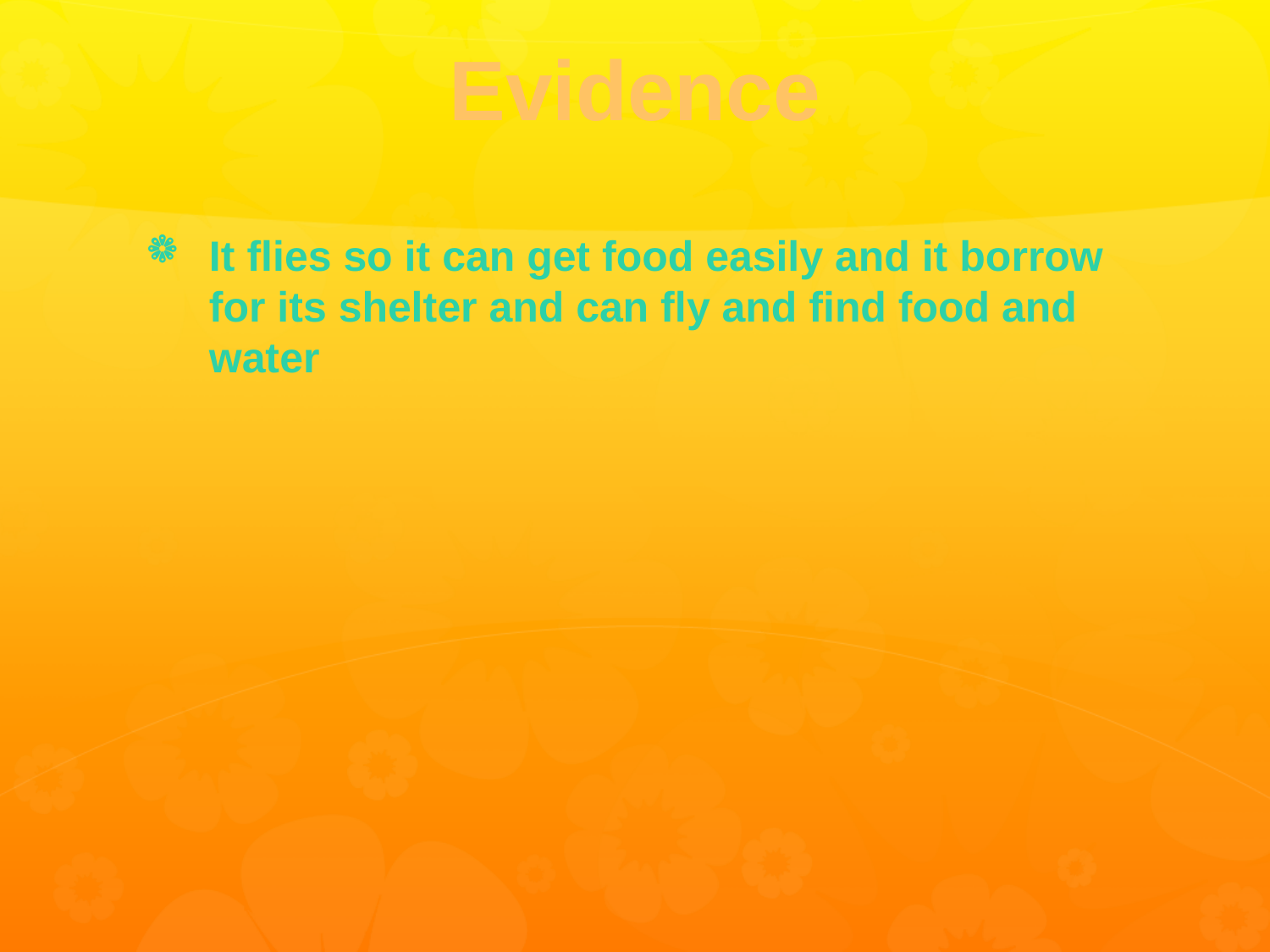

It flies so it can get food easily and it borrow for its shelter and can fly and find food and water
Evidence